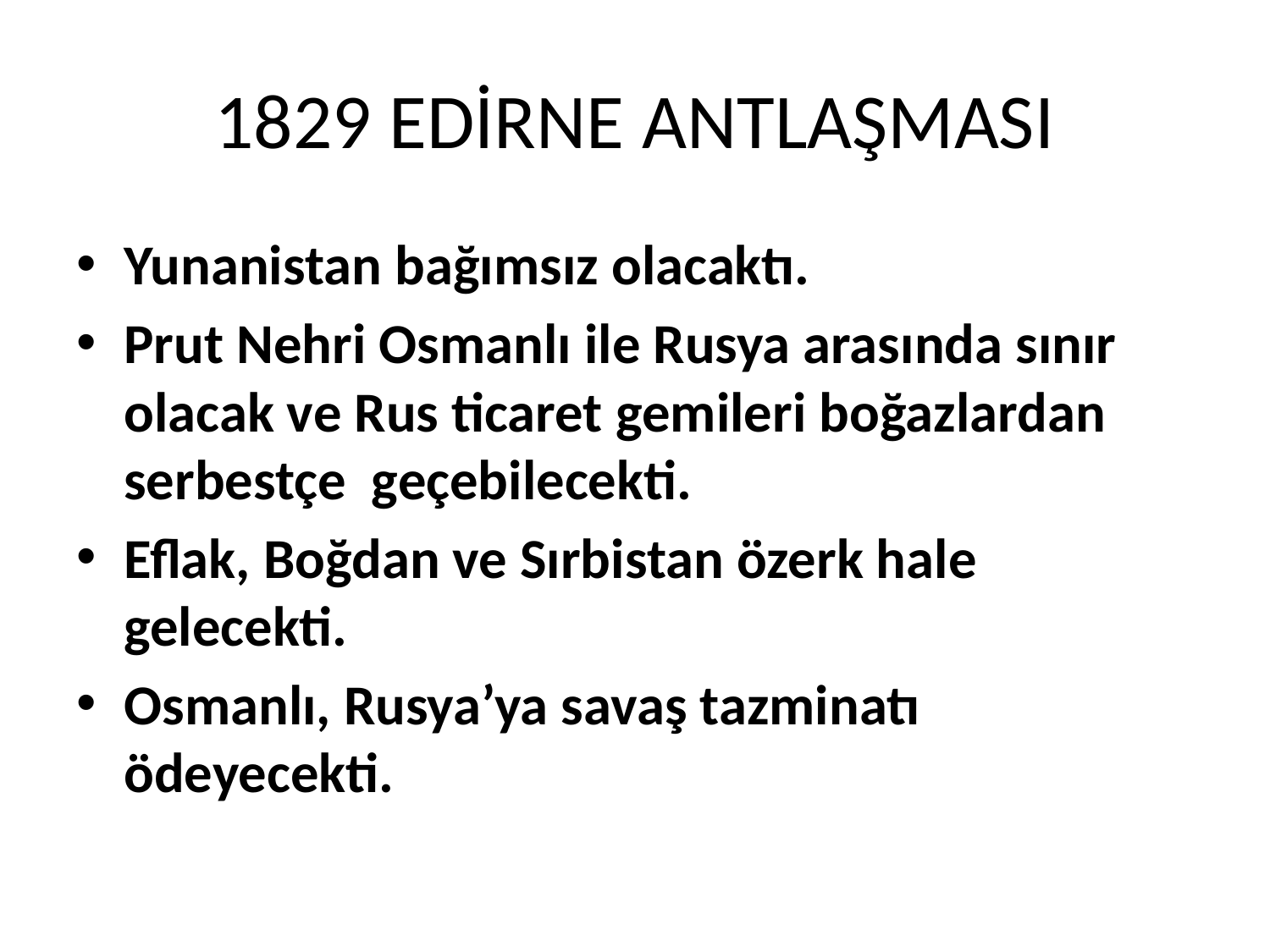

# 1829 EDİRNE ANTLAŞMASI
Yunanistan bağımsız olacaktı.
Prut Nehri Osmanlı ile Rusya arasında sınır olacak ve Rus ticaret gemileri boğazlardan serbestçe  geçebilecekti.
Eflak, Boğdan ve Sırbistan özerk hale gelecekti.
Osmanlı, Rusya’ya savaş tazminatı ödeyecekti.